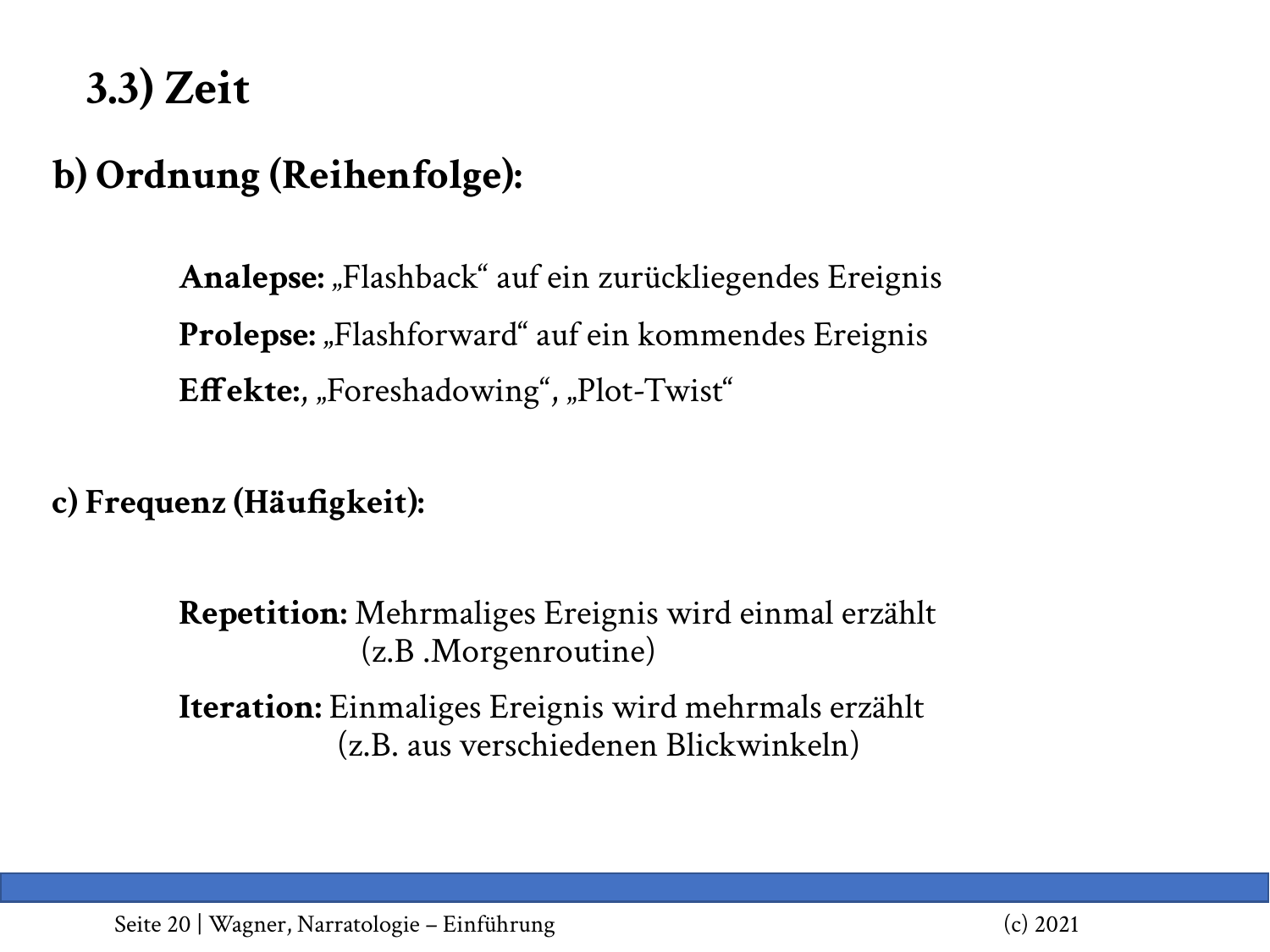

# 3.3) Zeit
b) Ordnung (Reihenfolge):

	Analepse: „Flashback“ auf ein zurückliegendes Ereignis
	Prolepse: „Flashforward“ auf ein kommendes Ereignis
	Effekte:, „Foreshadowing“, „Plot-Twist“

c) Frequenz (Häufigkeit):

	Repetition: Mehrmaliges Ereignis wird einmal erzählt
		       (z.B .Morgenroutine)
	Iteration: Einmaliges Ereignis wird mehrmals erzählt
	  	    (z.B. aus verschiedenen Blickwinkeln)

Seite 20 | Wagner, Narratologie – Einführung		            		(c) 2021